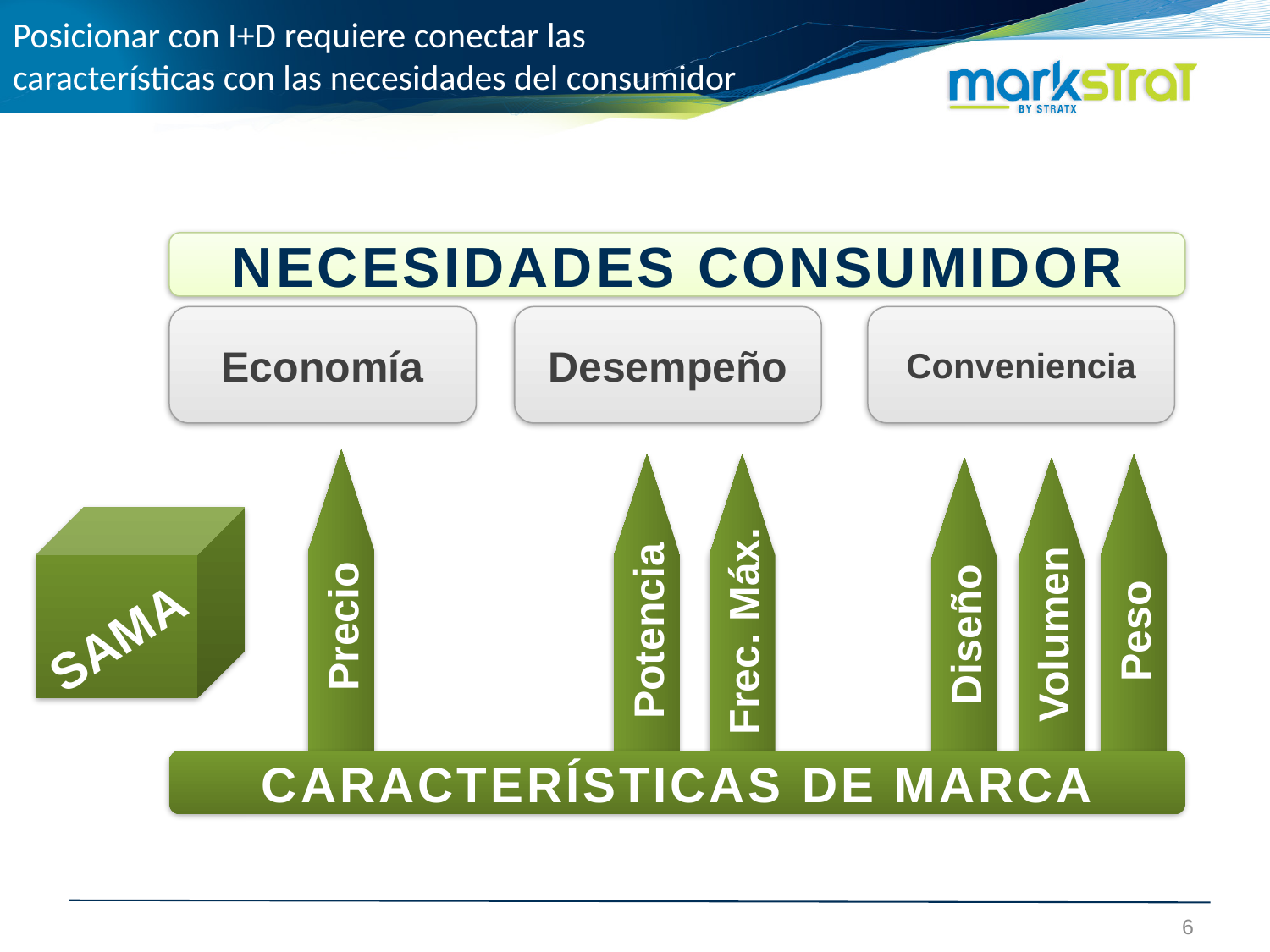

# Posicionar con I+D requiere conectar las características con las necesidades del consumidor
Necesidades consumidor
Economía
Desempeño
Conveniencia

Precio
Potencia
Frec. Máx.
Peso
Volumen
Diseño
SAMA
Características de MARCA
6